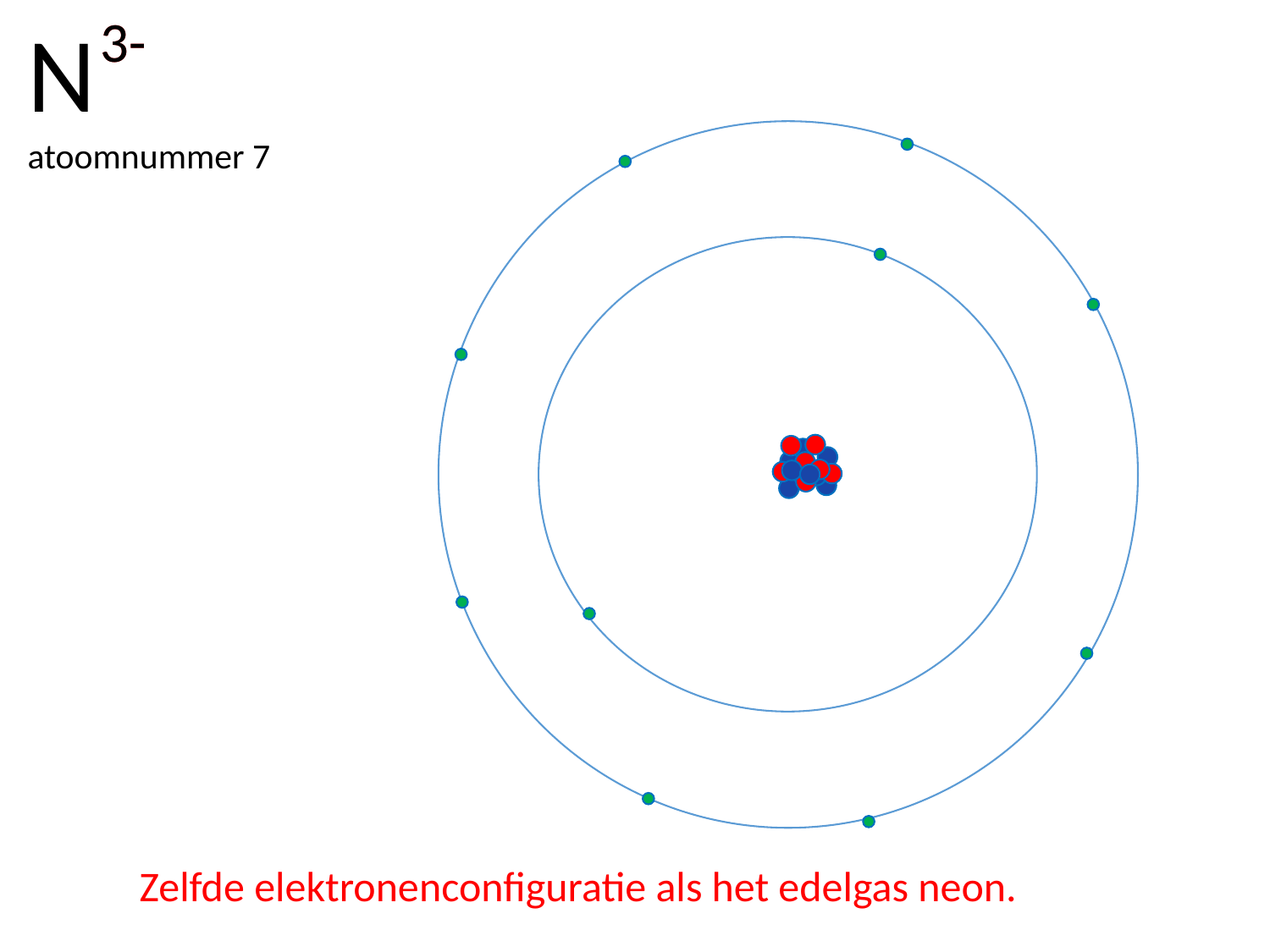

N
atoomnummer 7
3-
3-

Zelfde elektronenconfiguratie als het edelgas neon.